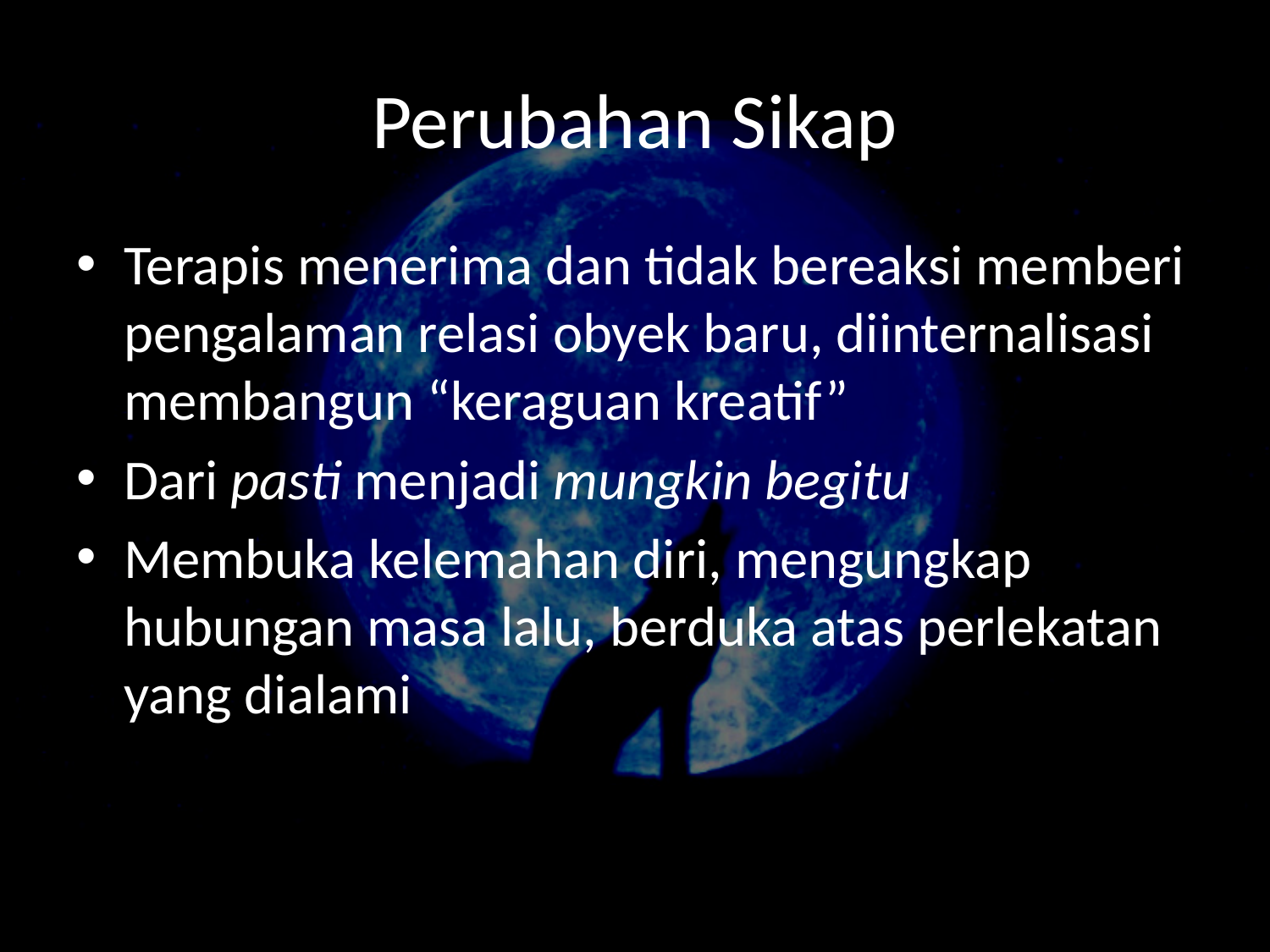

# Perubahan Sikap
Terapis menerima dan tidak bereaksi memberi pengalaman relasi obyek baru, diinternalisasi membangun “keraguan kreatif”
Dari pasti menjadi mungkin begitu
Membuka kelemahan diri, mengungkap hubungan masa lalu, berduka atas perlekatan yang dialami